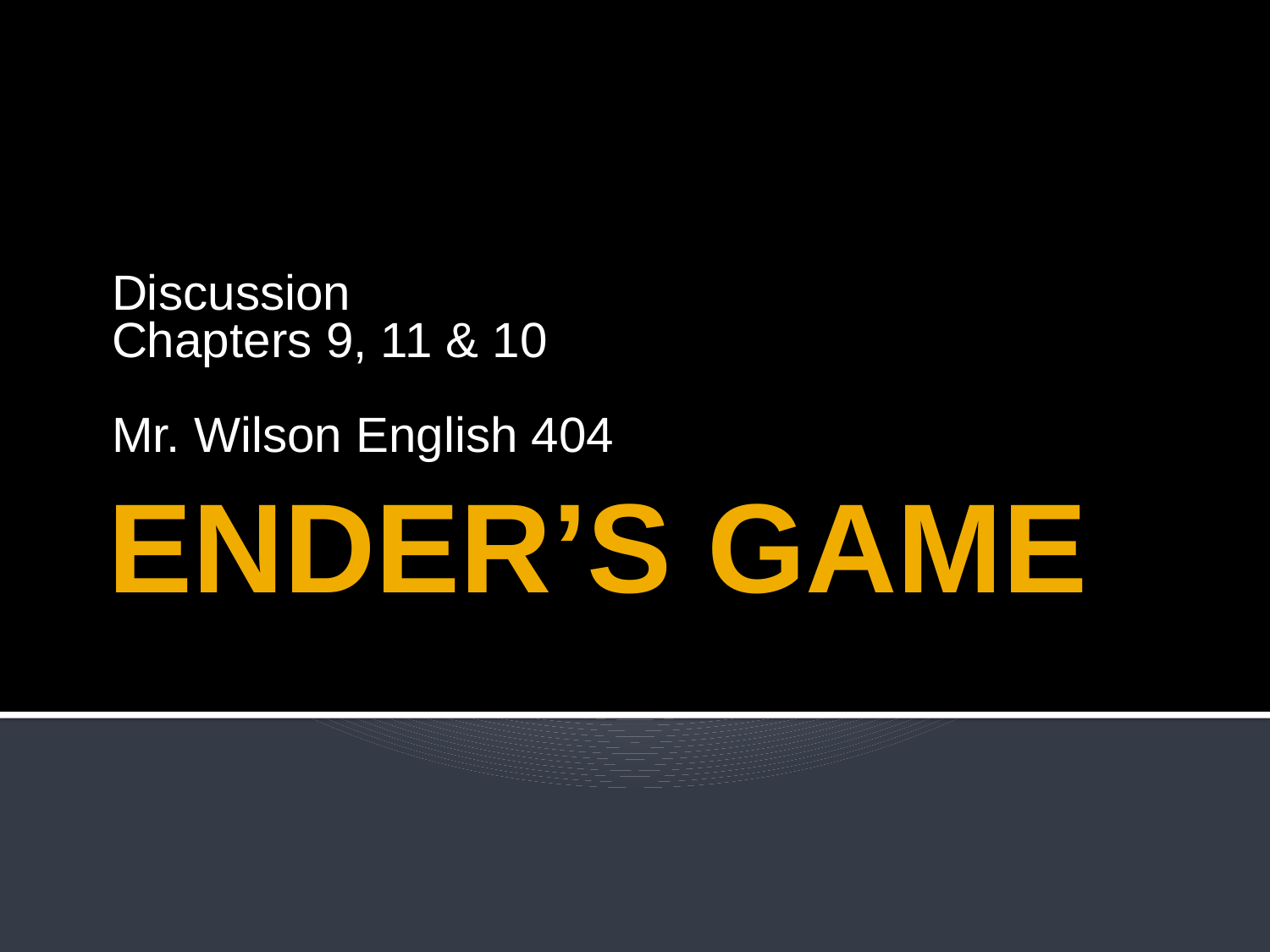

Discussion
Chapters 9, 11 & 10

Mr. Wilson English 404
# ENDER’S GAME